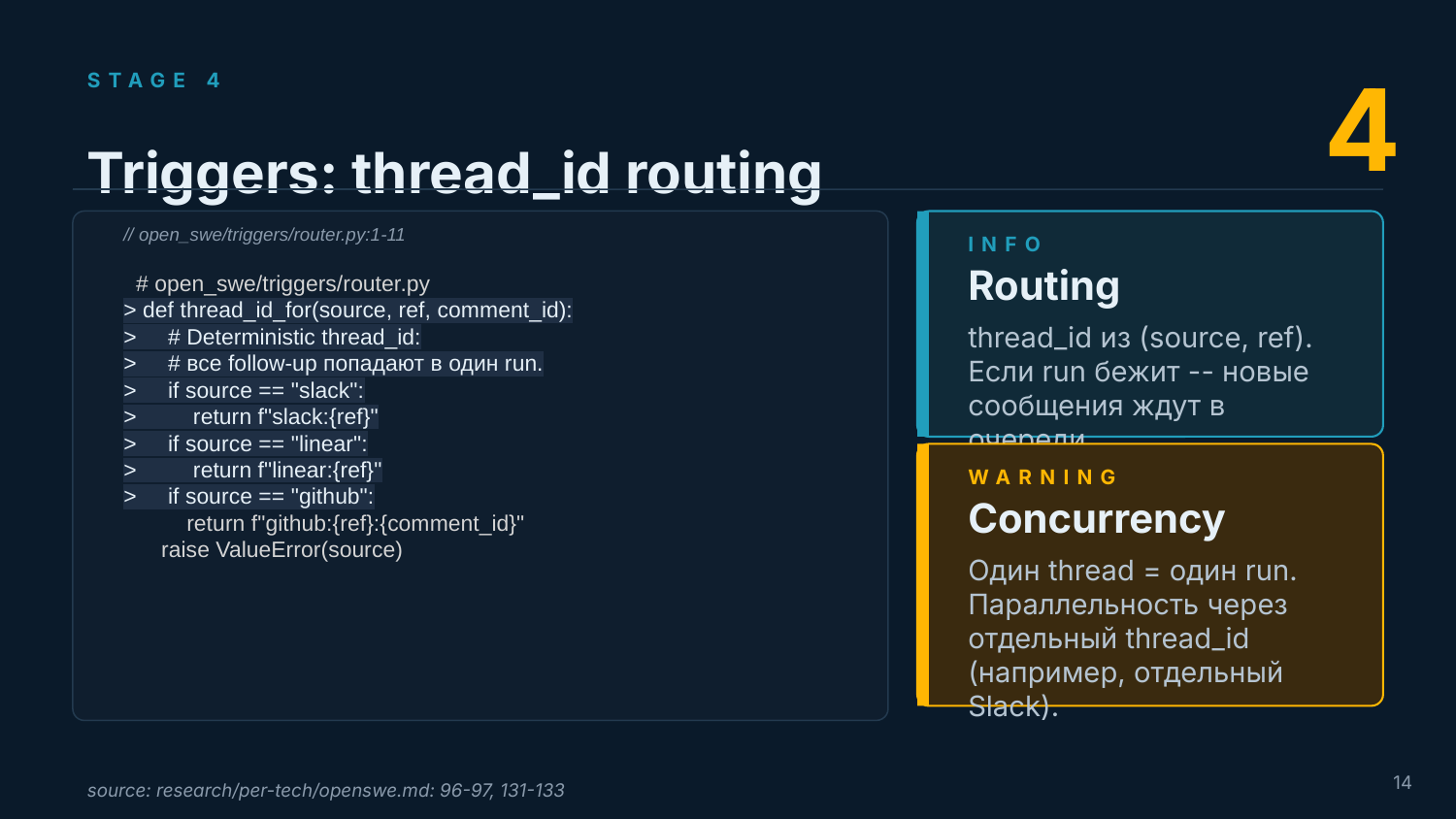

4
STAGE 4
Triggers: thread_id routing

// open_swe/triggers/router.py:1-11
INFO
  # open_swe/triggers/router.py
> def thread_id_for(source, ref, comment_id):
>     # Deterministic thread_id:
>     # все follow-up попадают в один run.
>     if source == "slack":
>         return f"slack:{ref}"
>     if source == "linear":
>         return f"linear:{ref}"
>     if source == "github":
          return f"github:{ref}:{comment_id}"
      raise ValueError(source)

Routing
thread_id из (source, ref). Если run бежит -- новые сообщения ждут в очереди.

WARNING
Concurrency
Один thread = один run. Параллельность через отдельный thread_id (например, отдельный Slack).
14
source: research/per-tech/openswe.md: 96-97, 131-133